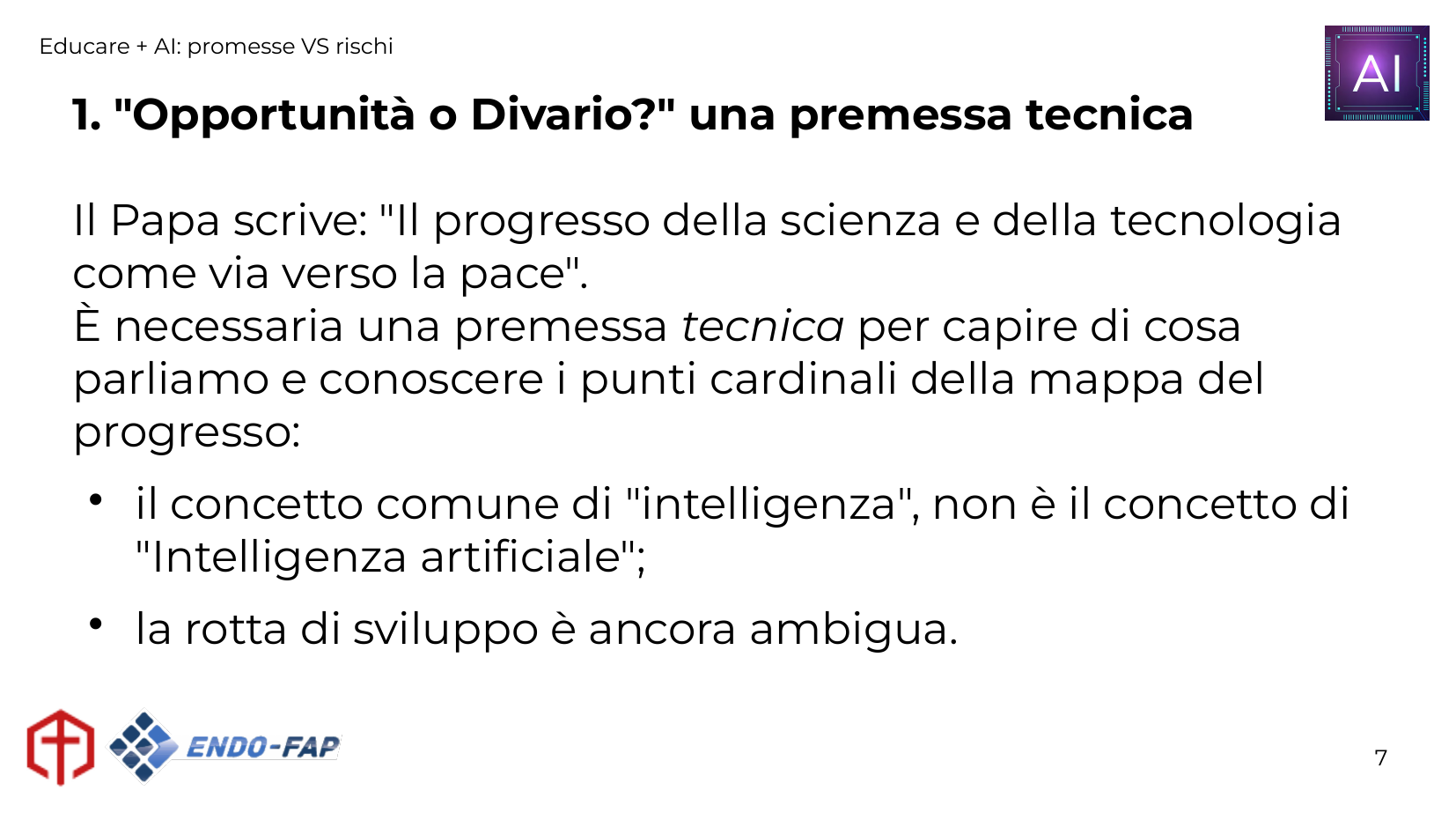

# 1. "Opportunità o Divario?" una premessa tecnica
Il Papa scrive: "Il progresso della scienza e della tecnologia come via verso la pace".
È necessaria una premessa tecnica per capire di cosa parliamo e conoscere i punti cardinali della mappa del progresso:
il concetto comune di "intelligenza", non è il concetto di "Intelligenza artificiale";
la rotta di sviluppo è ancora ambigua.